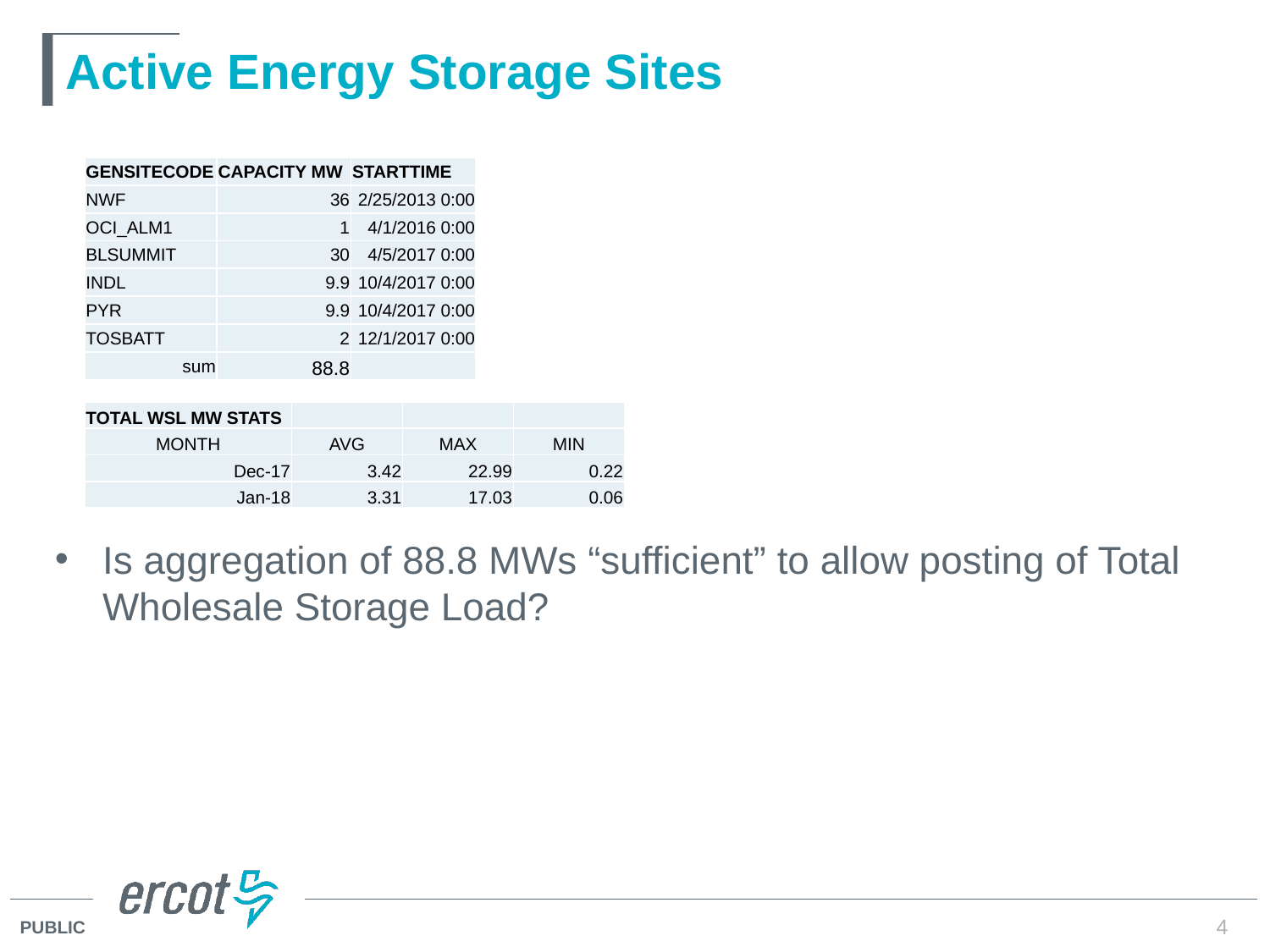

# Active Energy Storage Sites
| GENSITECODE | CAPACITY MW | STARTTIME |
| --- | --- | --- |
| NWF | 36 | 2/25/2013 0:00 |
| OCI\_ALM1 | 1 | 4/1/2016 0:00 |
| BLSUMMIT | 30 | 4/5/2017 0:00 |
| INDL | 9.9 | 10/4/2017 0:00 |
| PYR | 9.9 | 10/4/2017 0:00 |
| TOSBATT | 2 | 12/1/2017 0:00 |
| sum | 88.8 |  |

Is aggregation of 88.8 MWs “sufficient” to allow posting of Total Wholesale Storage Load?

| TOTAL WSL MW STATS |  |  |  |
| --- | --- | --- | --- |
| MONTH | AVG | MAX | MIN |
| Dec-17 | 3.42 | 22.99 | 0.22 |
| Jan-18 | 3.31 | 17.03 | 0.06 |
4